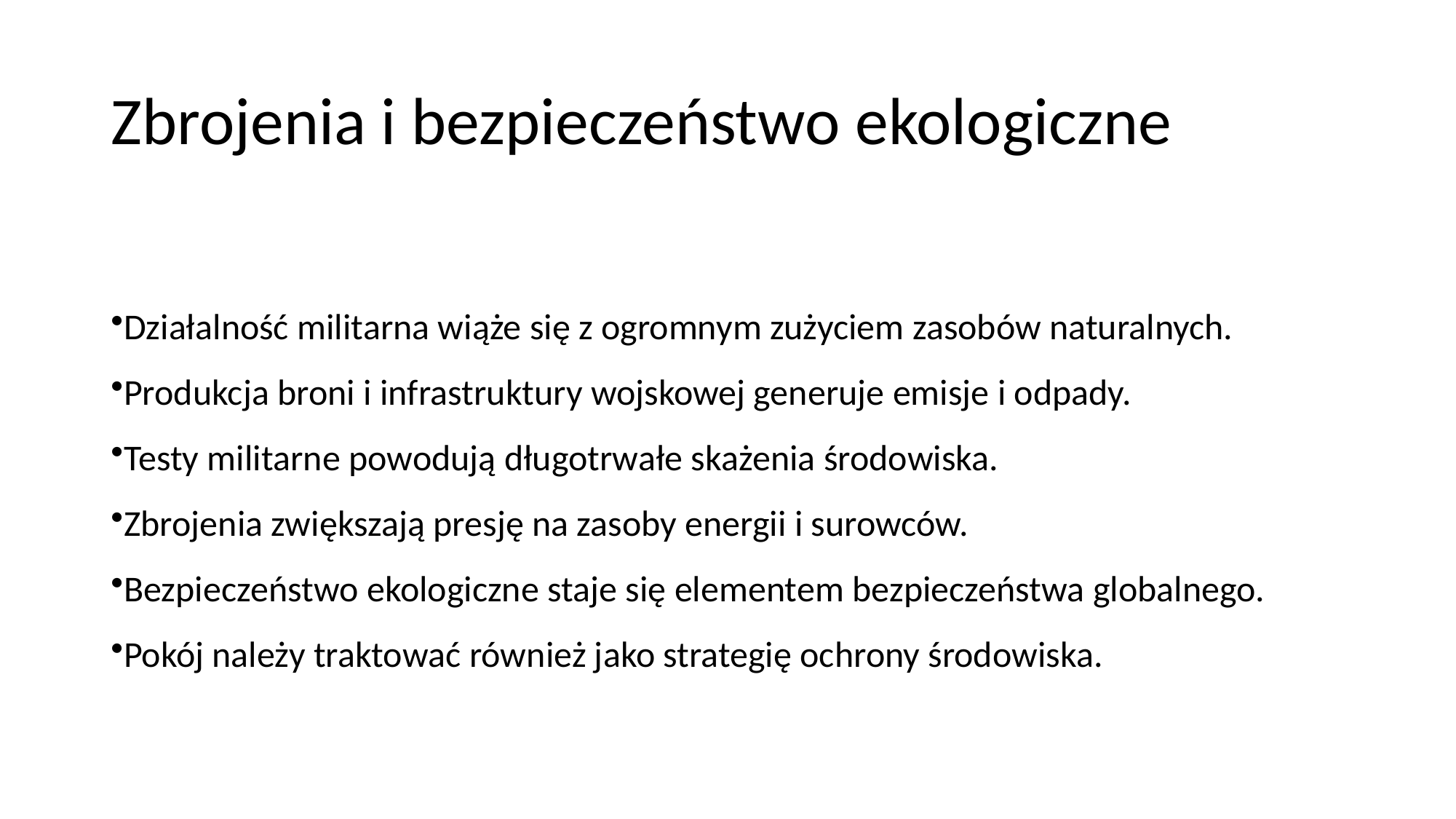

# Zbrojenia i bezpieczeństwo ekologiczne
Działalność militarna wiąże się z ogromnym zużyciem zasobów naturalnych.
Produkcja broni i infrastruktury wojskowej generuje emisje i odpady.
Testy militarne powodują długotrwałe skażenia środowiska.
Zbrojenia zwiększają presję na zasoby energii i surowców.
Bezpieczeństwo ekologiczne staje się elementem bezpieczeństwa globalnego.
Pokój należy traktować również jako strategię ochrony środowiska.